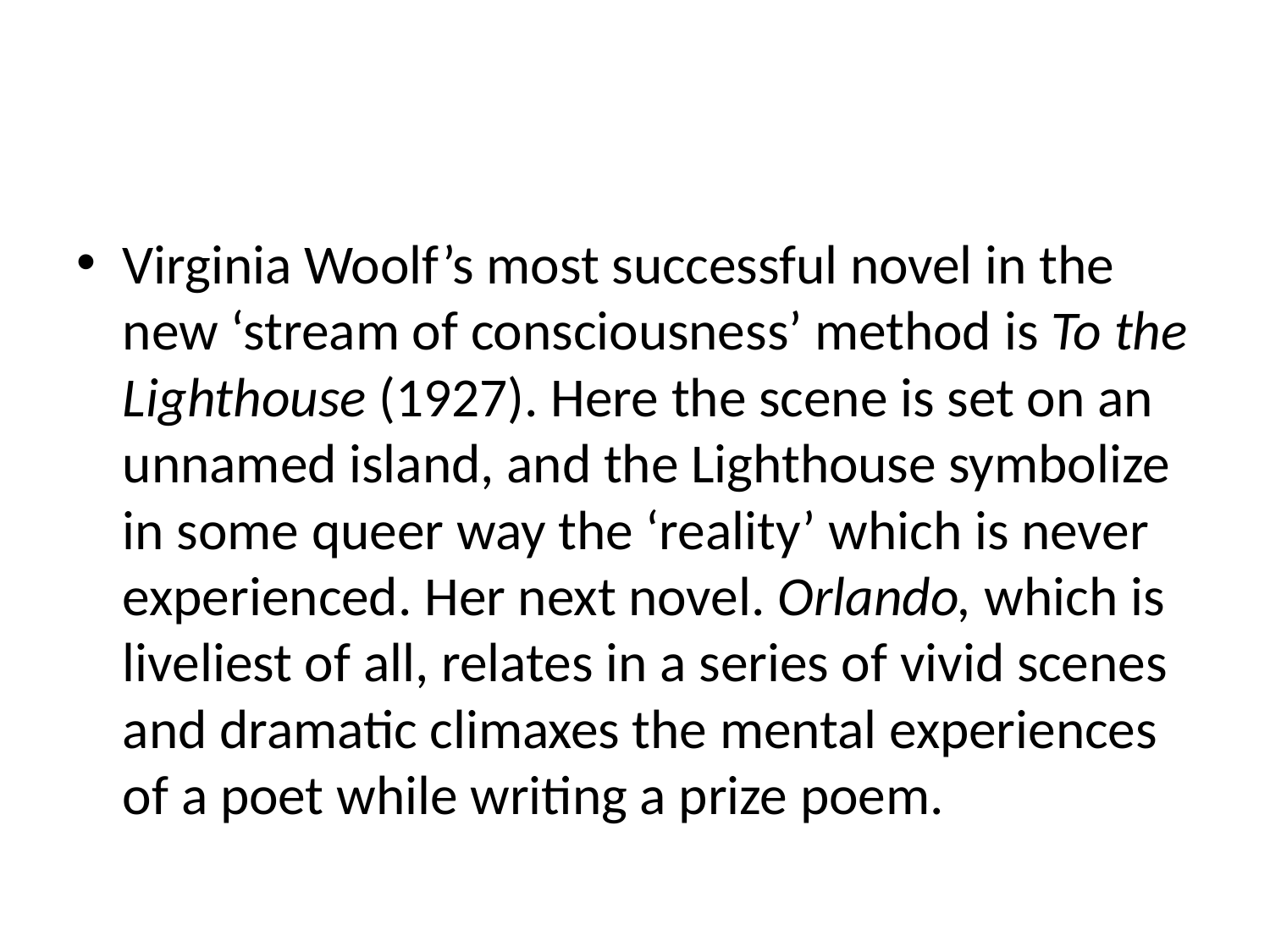

#
Virginia Woolf’s most successful novel in the new ‘stream of consciousness’ method is To the Lighthouse (1927). Here the scene is set on an unnamed island, and the Lighthouse symbolize in some queer way the ‘reality’ which is never experienced. Her next novel. Orlando, which is liveliest of all, relates in a series of vivid scenes and dramatic climaxes the mental experiences of a poet while writing a prize poem.